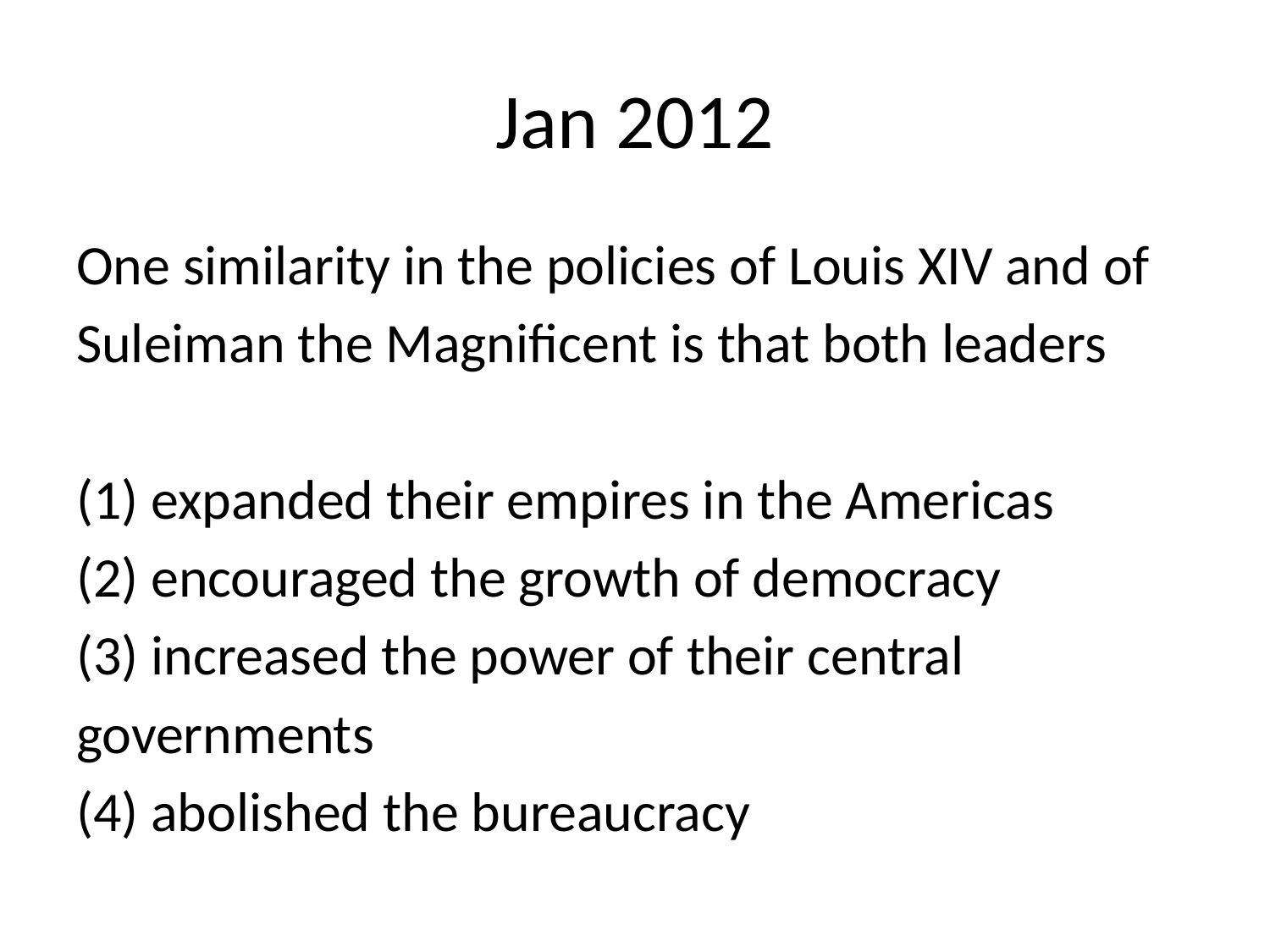

# Jan 2012
One similarity in the policies of Louis XIV and of
Suleiman the Magnificent is that both leaders

(1) expanded their empires in the Americas
(2) encouraged the growth of democracy
(3) increased the power of their central
governments
(4) abolished the bureaucracy